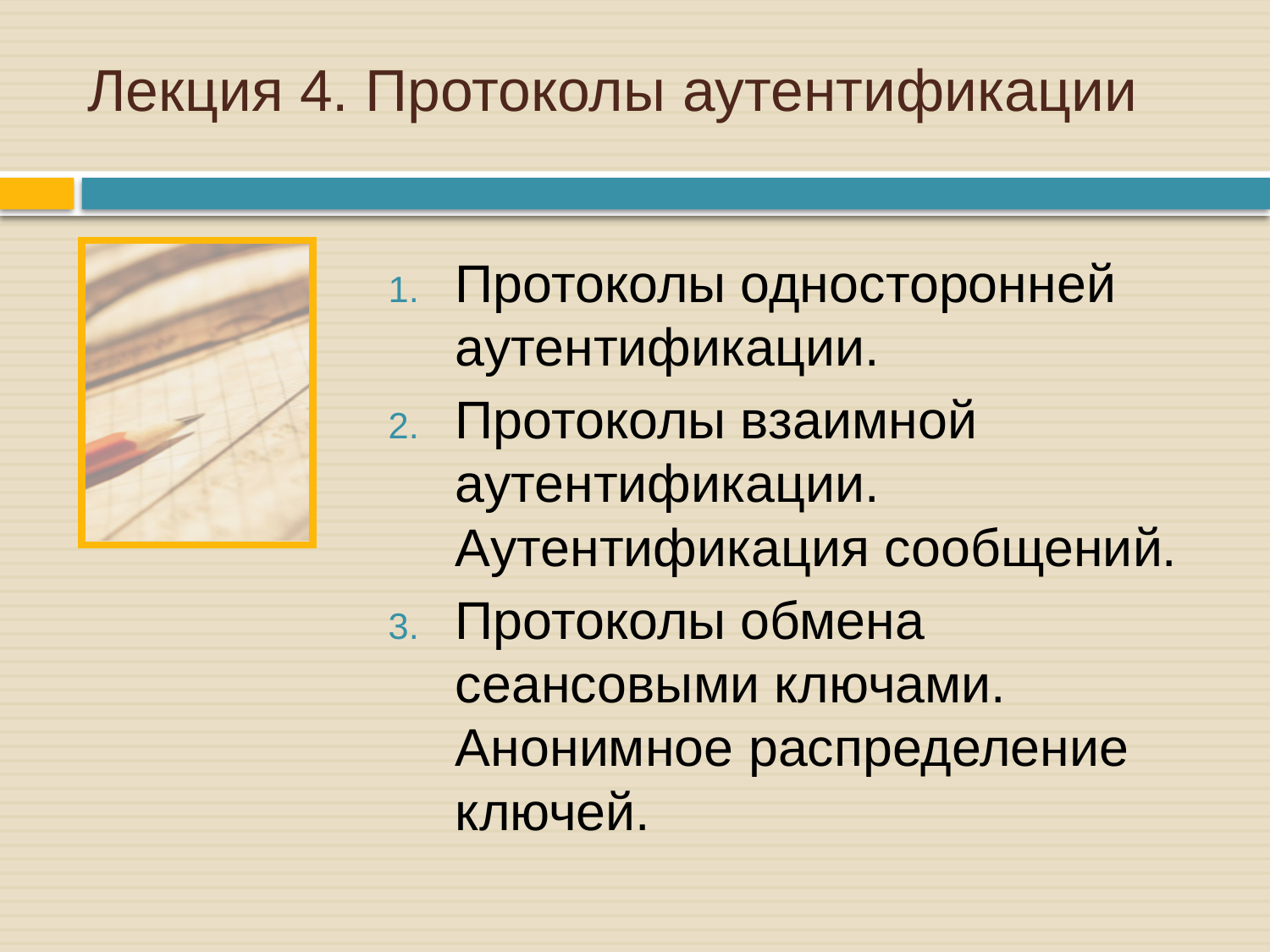

# Лекция 4. Протоколы аутентификации
Протоколы односторонней аутентификации.
Протоколы взаимной аутентификации. Аутентификация сообщений.
Протоколы обмена сеансовыми ключами. Анонимное распределение ключей.